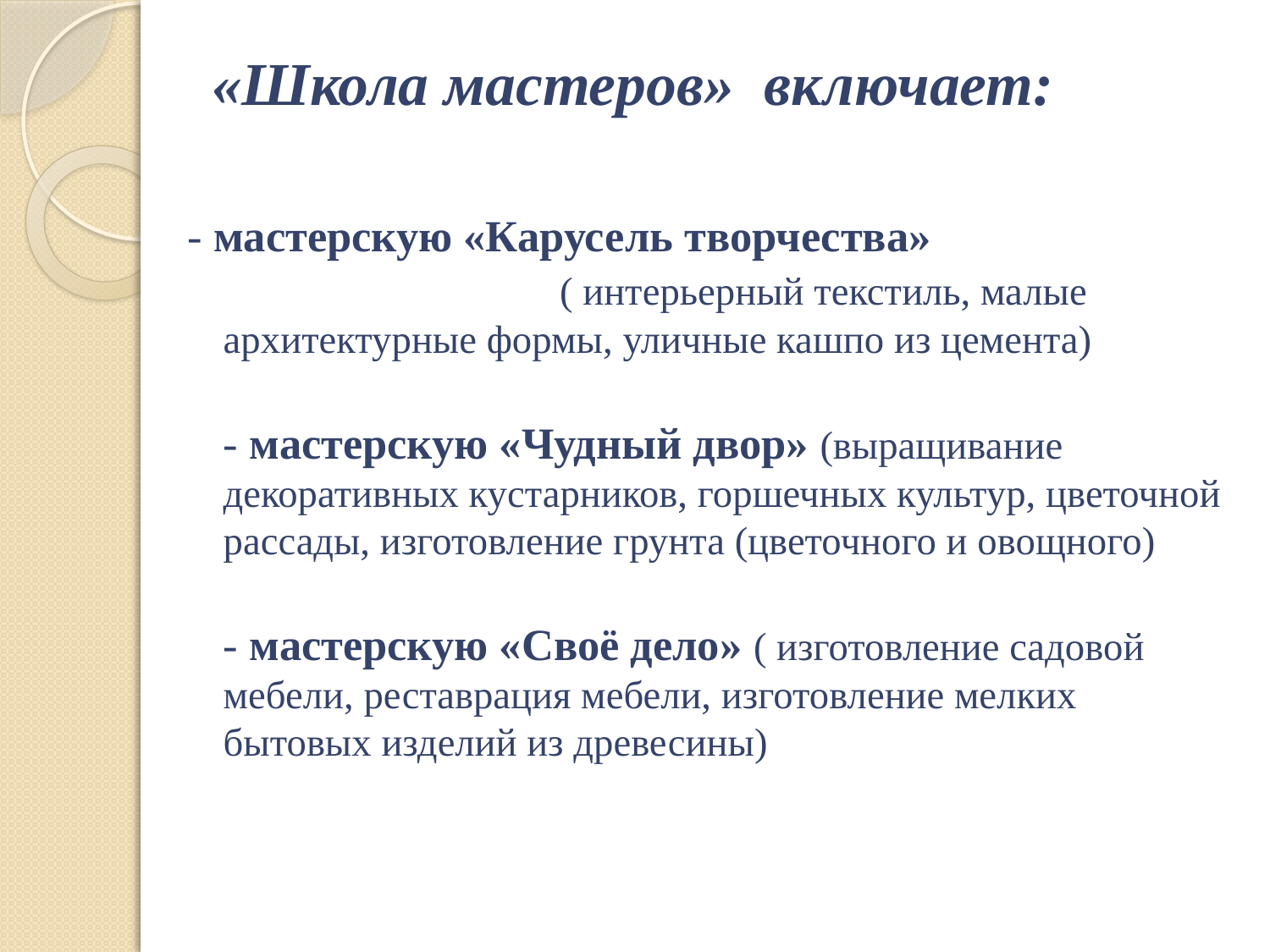

# «Школа мастеров»  включает:
- мастерскую «Карусель творчества»                                                         ( интерьерный текстиль, малые архитектурные формы, уличные кашпо из цемента)
- мастерскую «Чудный двор» (выращивание декоративных кустарников, горшечных культур, цветочной рассады, изготовление грунта (цветочного и овощного)
- мастерскую «Своё дело» ( изготовление садовой мебели, реставрация мебели, изготовление мелких бытовых изделий из древесины)